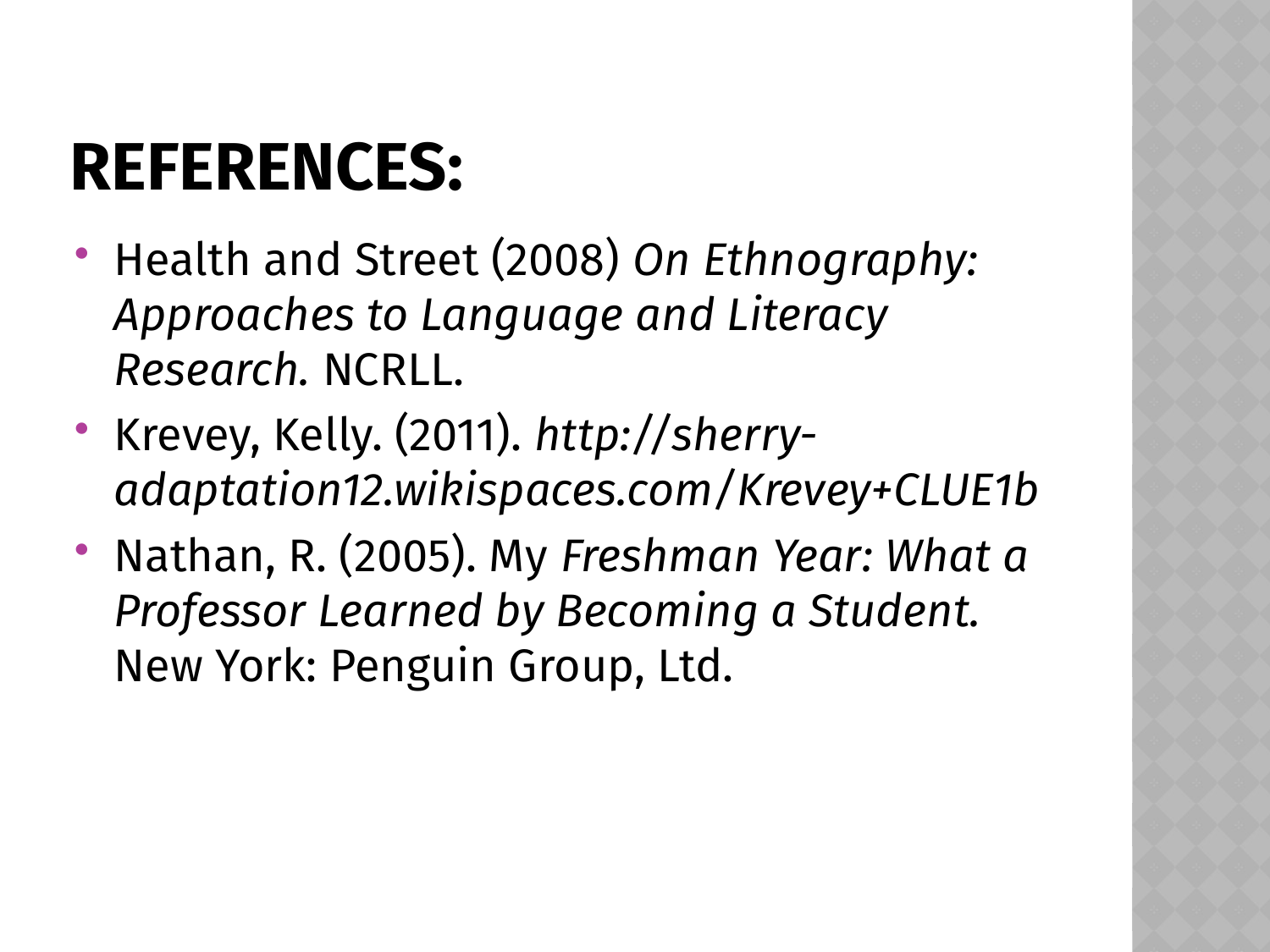

# References:
Health and Street (2008) On Ethnography: Approaches to Language and Literacy Research. NCRLL.
Krevey, Kelly. (2011). http://sherry-adaptation12.wikispaces.com/Krevey+CLUE1b
Nathan, R. (2005). My Freshman Year: What a Professor Learned by Becoming a Student. New York: Penguin Group, Ltd.